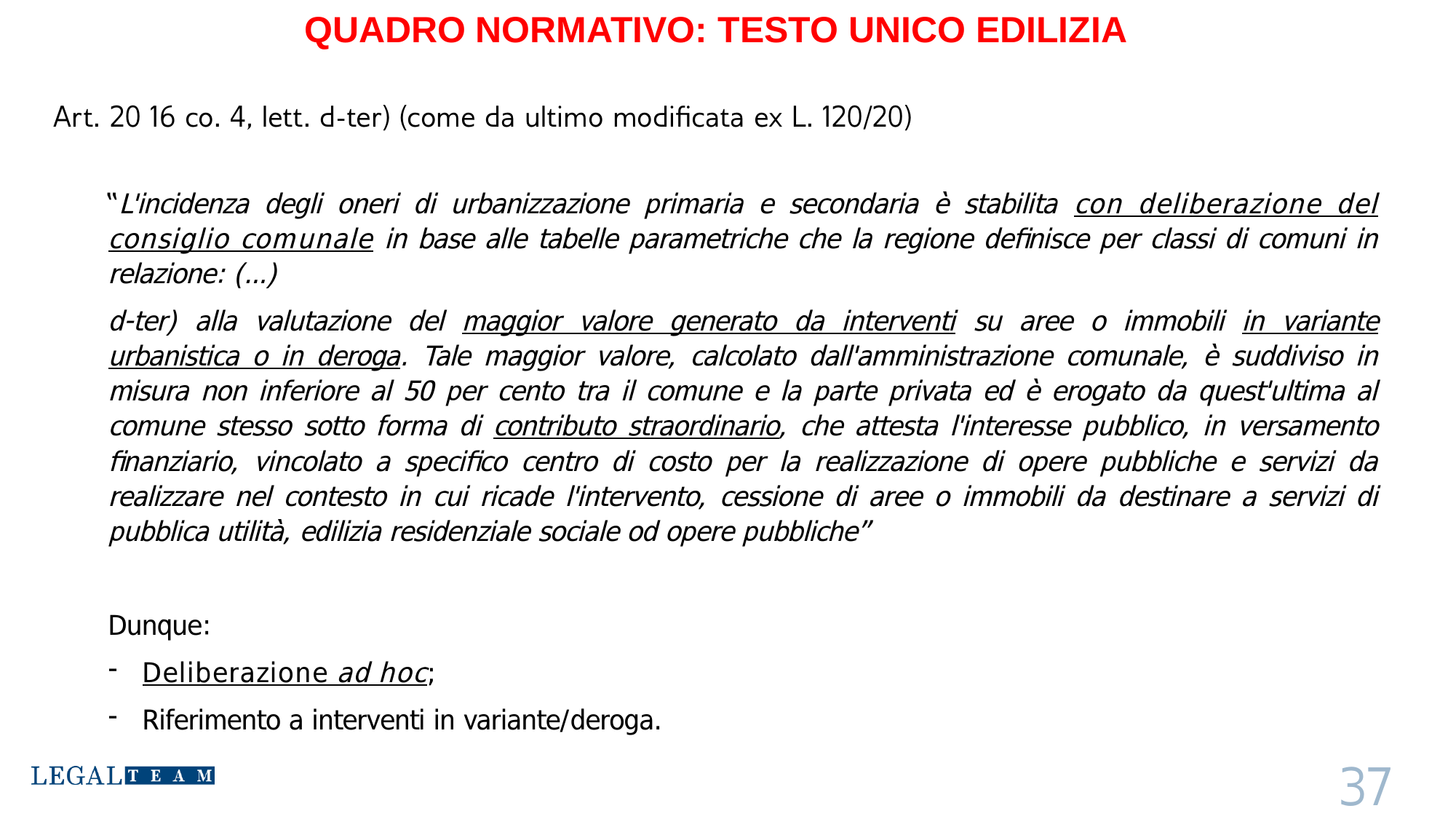

# Quadro normativo: testo unico edilizia
Art. 20 16 co. 4, lett. d-ter) (come da ultimo modificata ex L. 120/20)

“L'incidenza degli oneri di urbanizzazione primaria e secondaria è stabilita con deliberazione del consiglio comunale in base alle tabelle parametriche che la regione definisce per classi di comuni in relazione: (…)
d-ter) alla valutazione del maggior valore generato da interventi su aree o immobili in variante urbanistica o in deroga. Tale maggior valore, calcolato dall'amministrazione comunale, è suddiviso in misura non inferiore al 50 per cento tra il comune e la parte privata ed è erogato da quest'ultima al comune stesso sotto forma di contributo straordinario, che attesta l'interesse pubblico, in versamento finanziario, vincolato a specifico centro di costo per la realizzazione di opere pubbliche e servizi da realizzare nel contesto in cui ricade l'intervento, cessione di aree o immobili da destinare a servizi di pubblica utilità, edilizia residenziale sociale od opere pubbliche”

Dunque:
Deliberazione ad hoc;
Riferimento a interventi in variante/deroga.

37